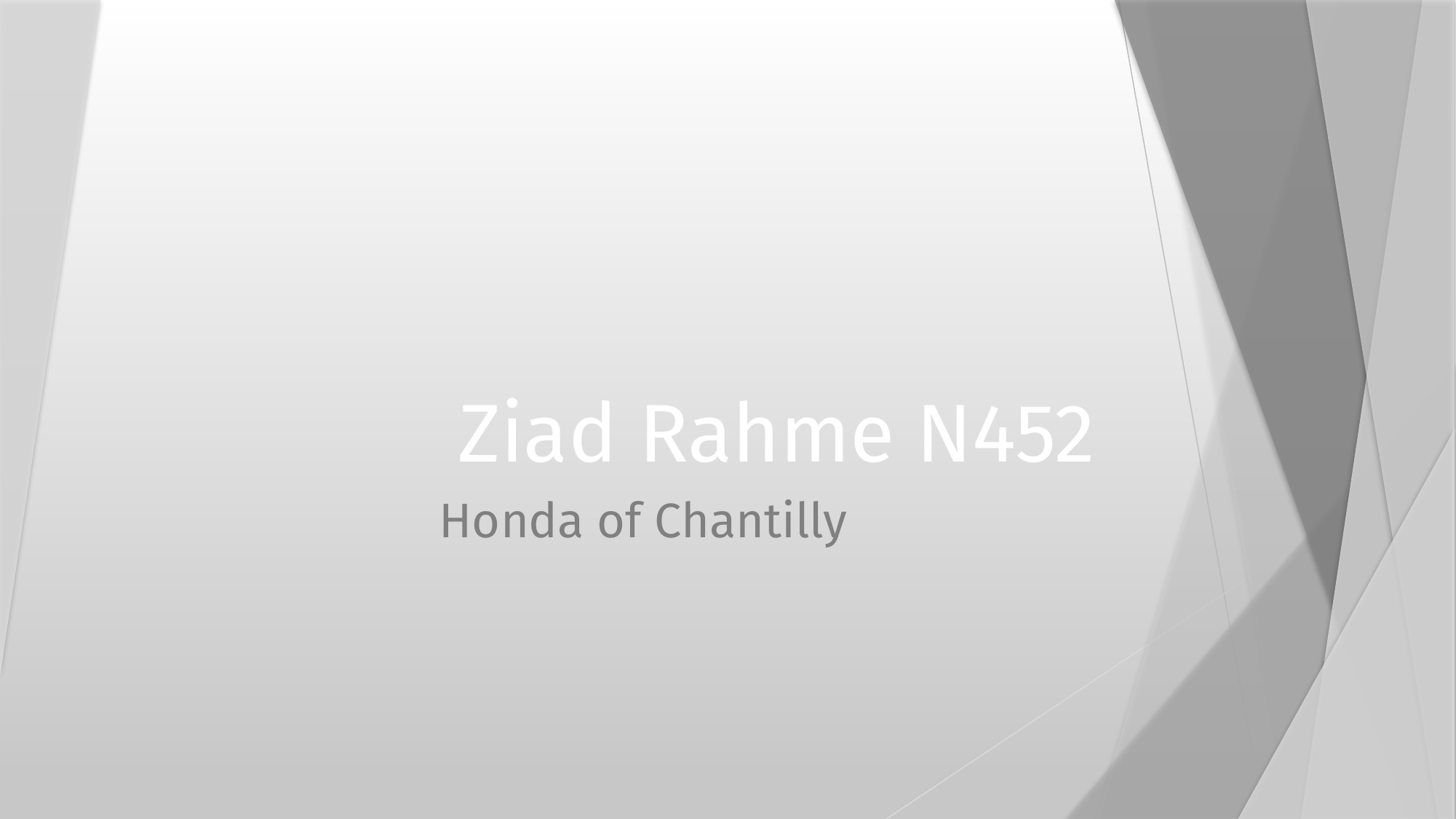

# Ziad Rahme N452
Honda of Chantilly